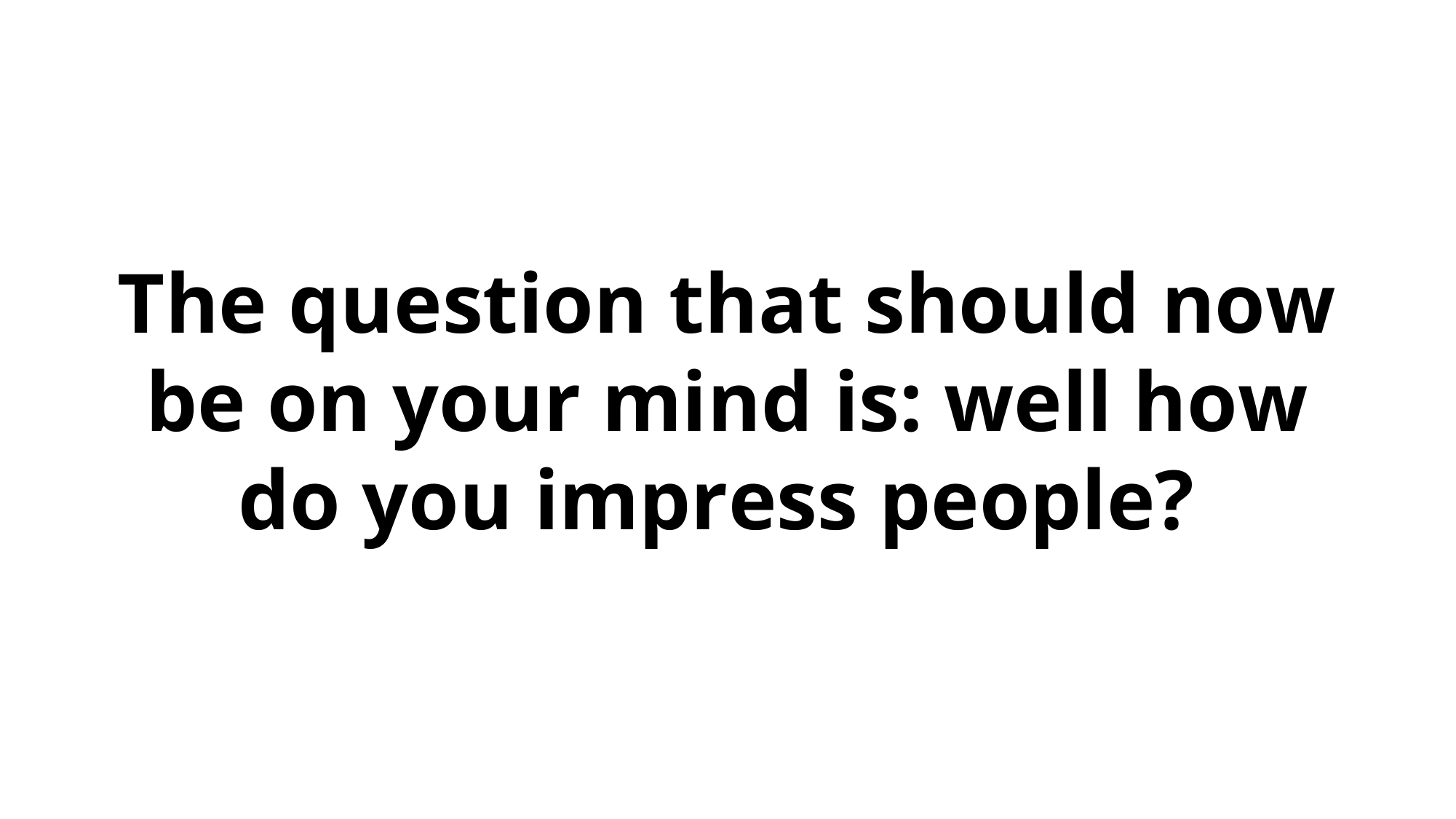

The question that should now be on your mind is: well how do you impress people?